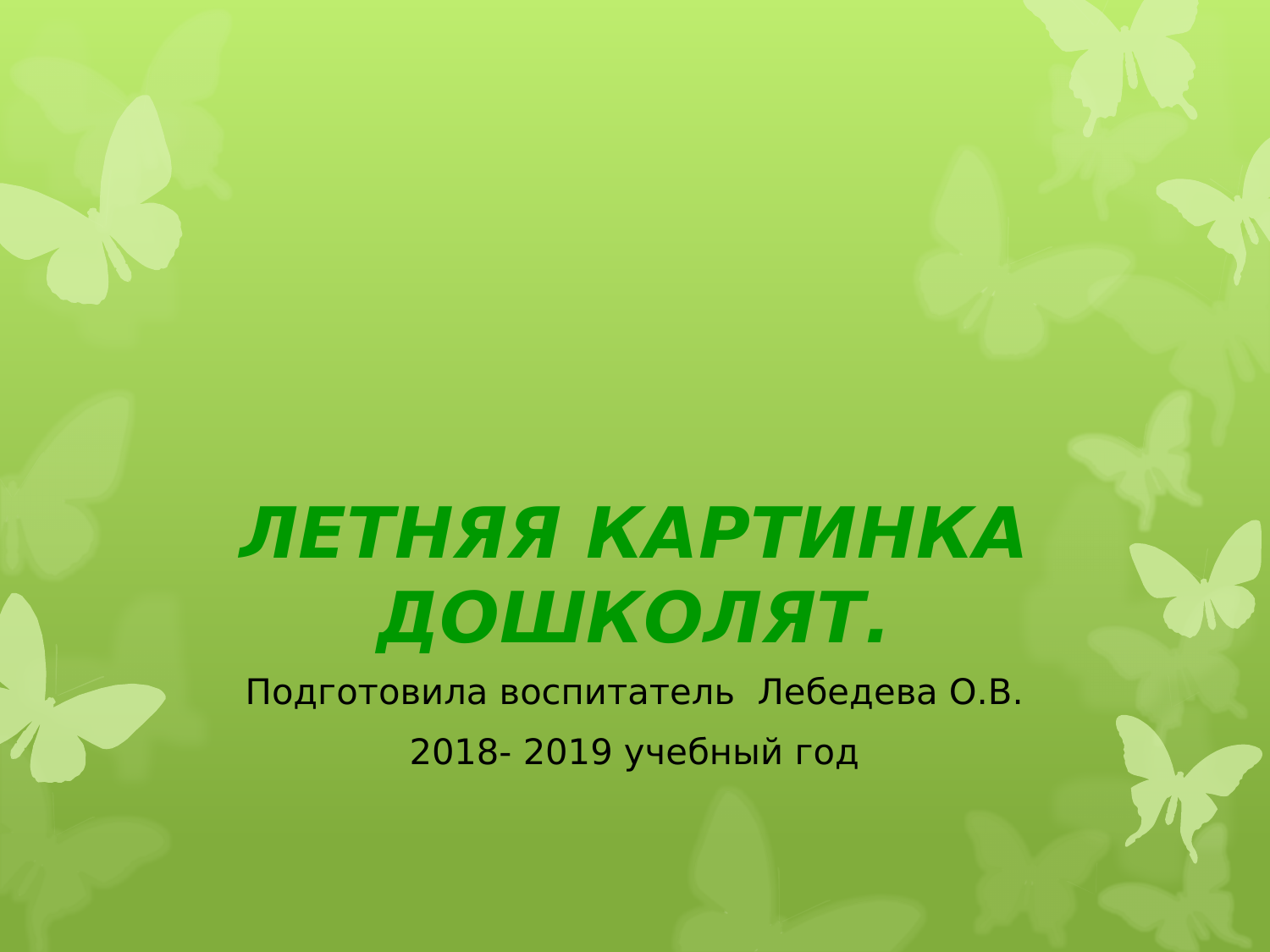

# ЛЕТНЯЯ КАРТИНКА ДОШКОЛЯТ.
Подготовила воспитатель  Лебедева О.В.
2018- 2019 учебный год